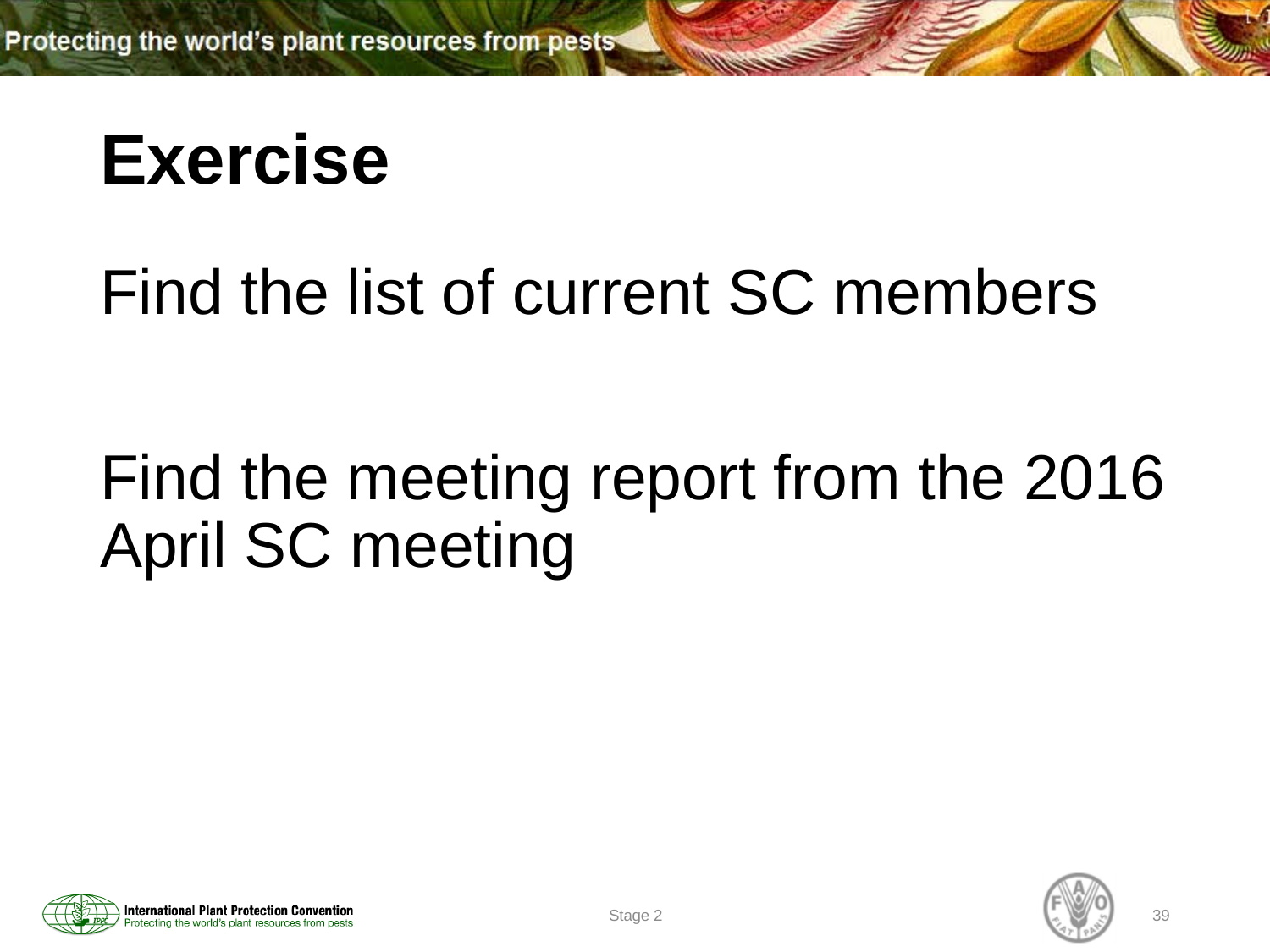

# Exercise
Find the list of current SC members

Find the meeting report from the 2016 April SC meeting
Stage 2
39